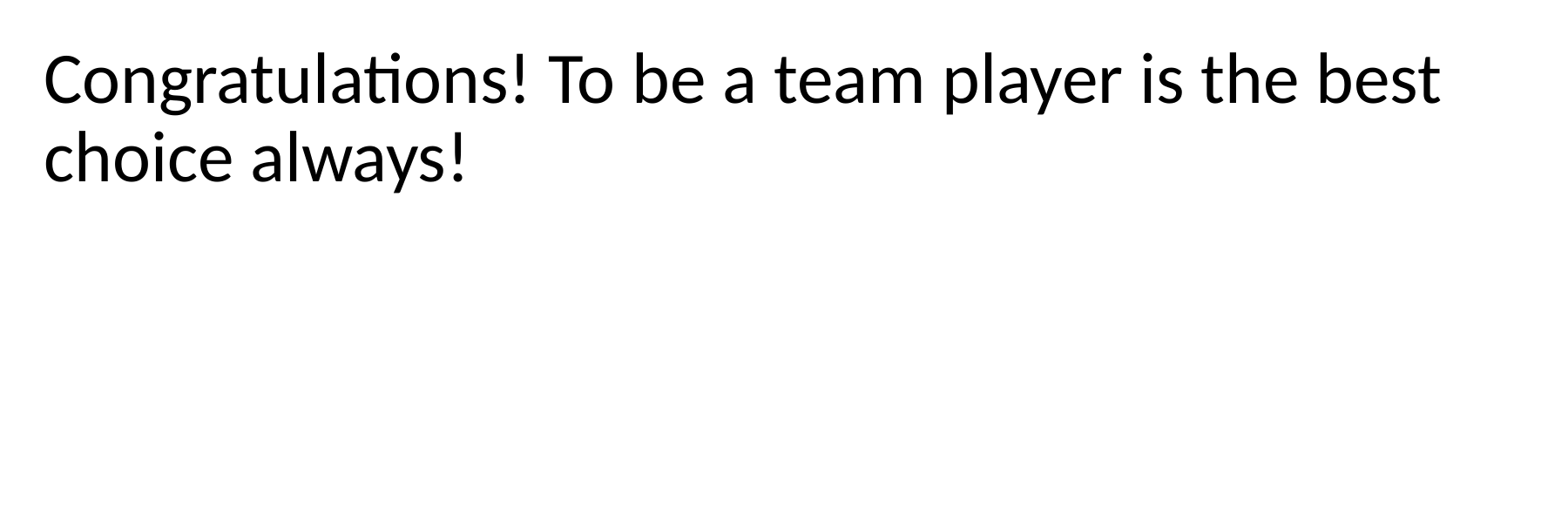

Congratulations! To be a team player is the best choice always!